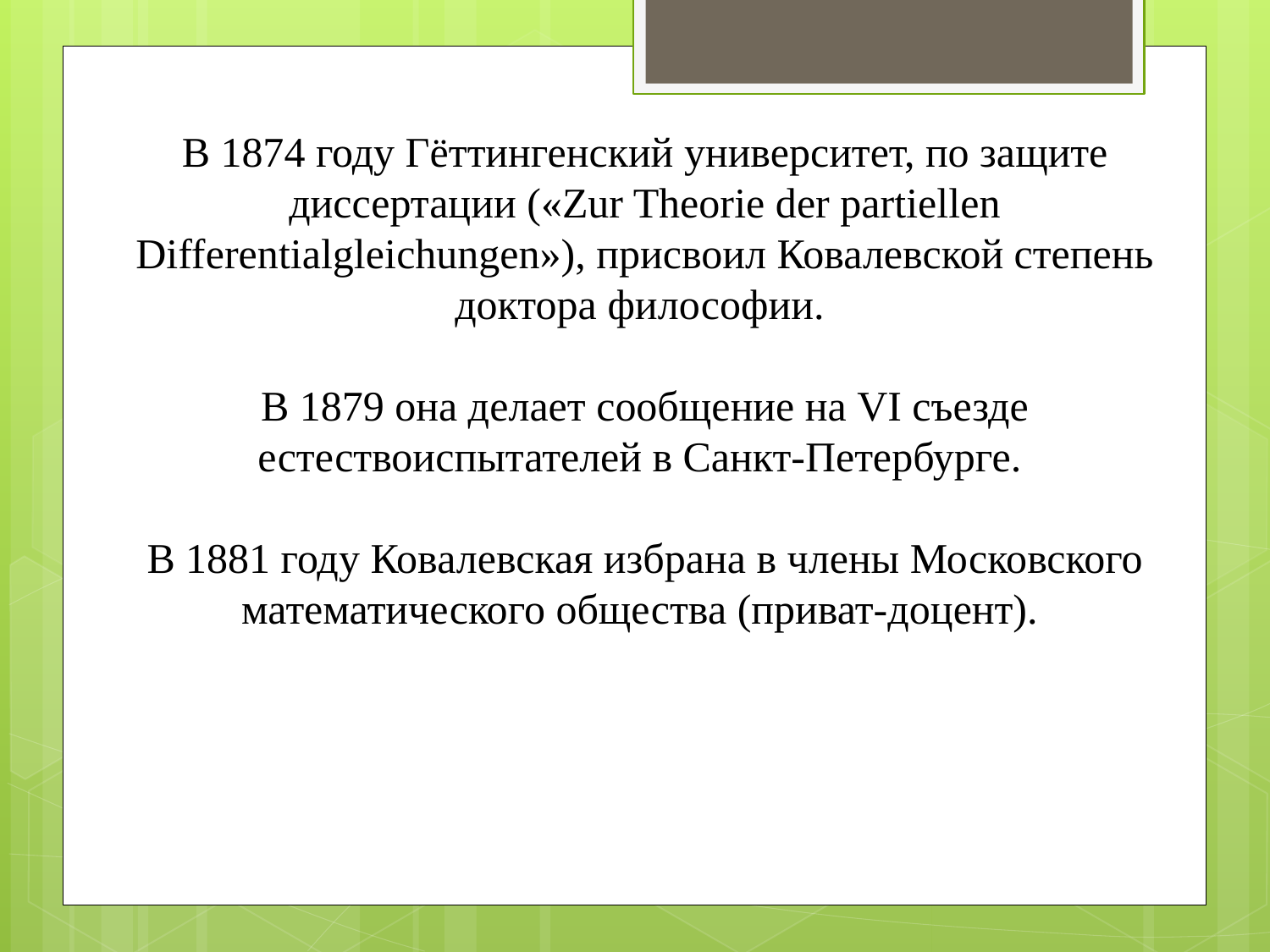

В 1874 году Гёттингенский университет, по защите диссертации («Zur Theorie der partiellen Differentialgleichungen»), присвоил Ковалевской степень доктора философии.

В 1879 она делает сообщение на VI съезде естествоиспытателей в Санкт-Петербурге.

В 1881 году Ковалевская избрана в члены Московского математического общества (приват-доцент).